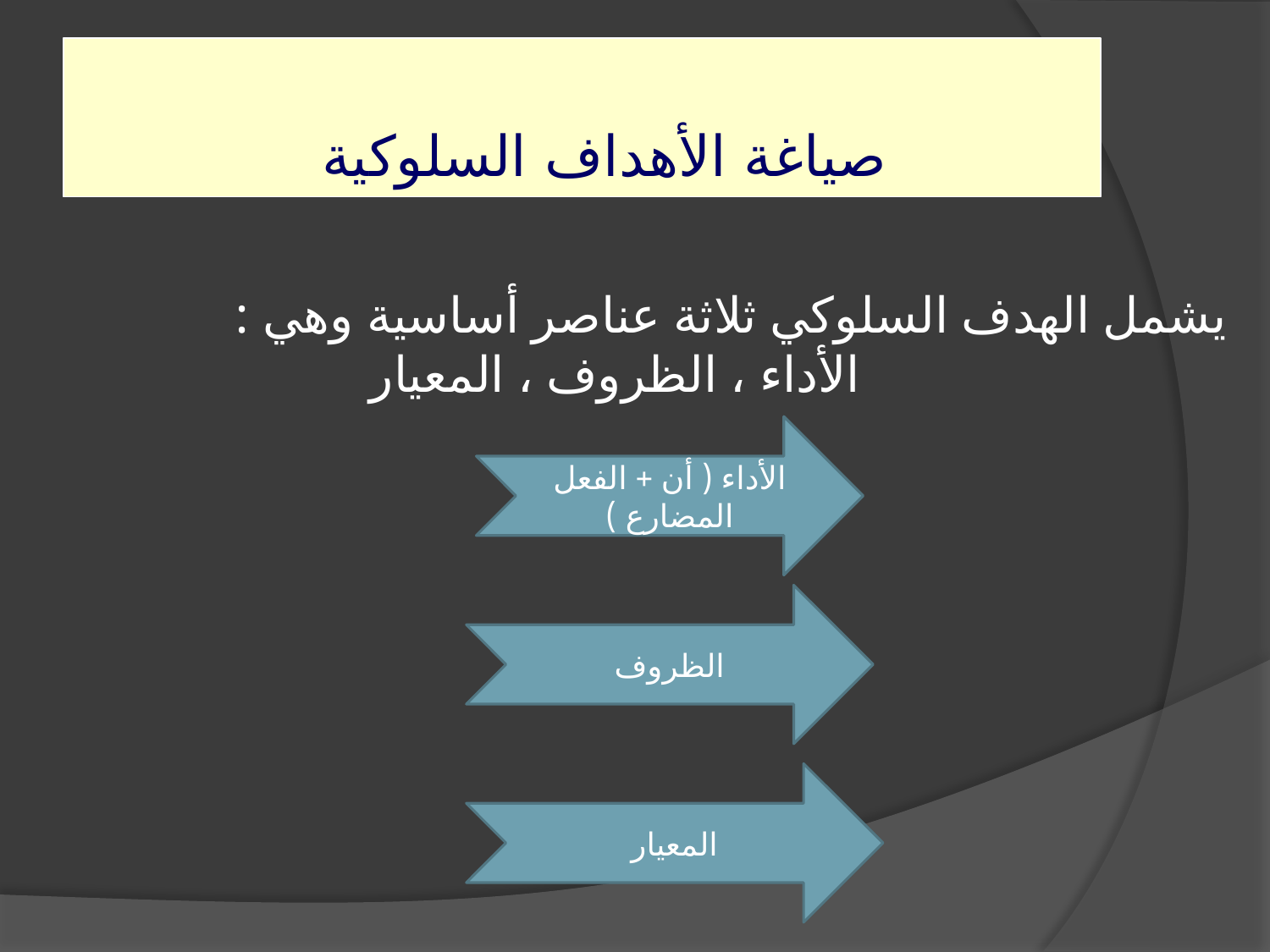

# صياغة الأهداف السلوكية
يشمل الهدف السلوكي ثلاثة عناصر أساسية وهي :                   الأداء ، الظروف ، المعيار
الأداء ( أن + الفعل المضارع )
الظروف
المعيار